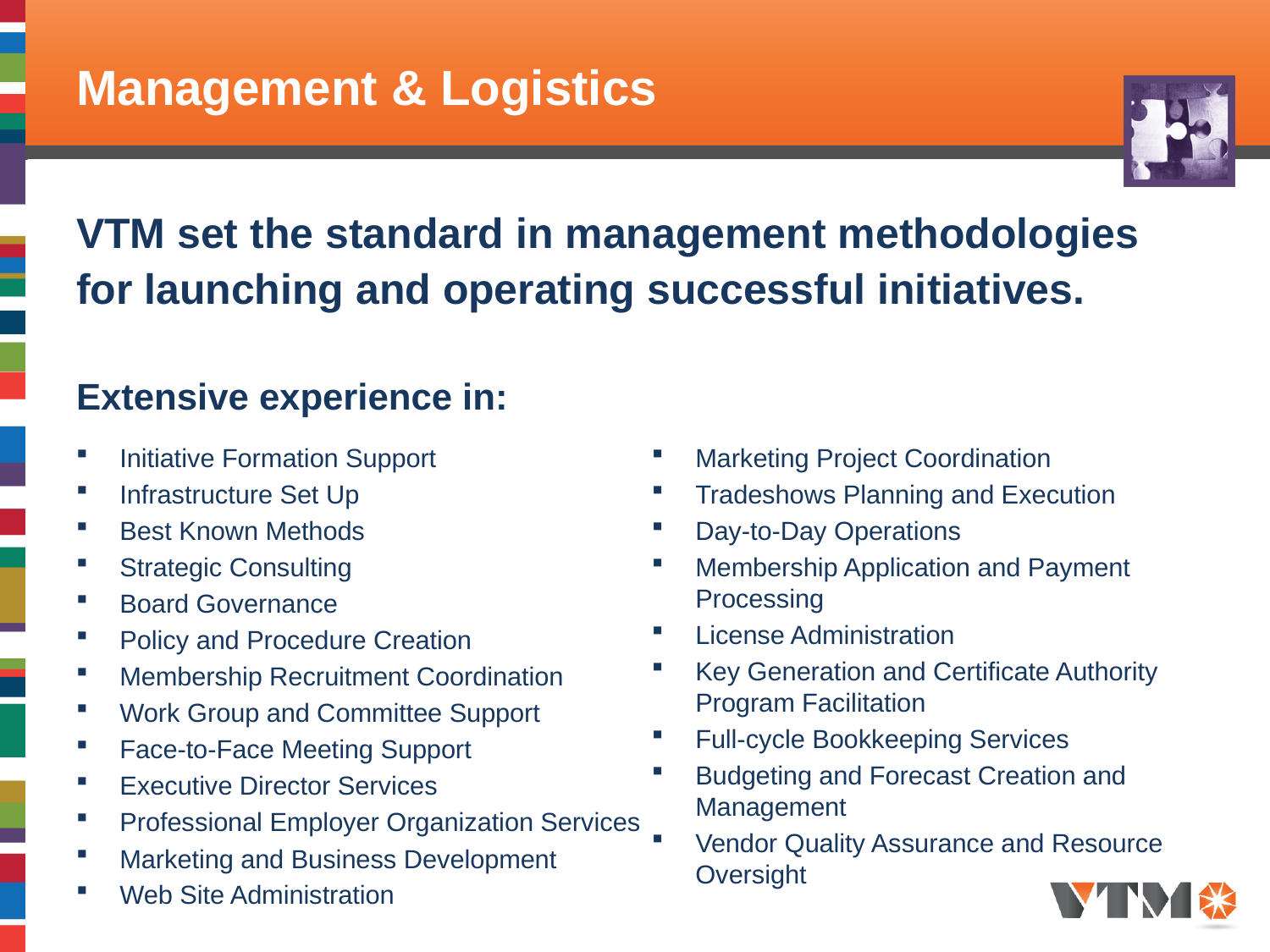

# Management & Logistics
VTM set the standard in management methodologies for launching and operating successful initiatives.

Extensive experience in:
Initiative Formation Support
Infrastructure Set Up
Best Known Methods
Strategic Consulting
Board Governance
Policy and Procedure Creation
Membership Recruitment Coordination
Work Group and Committee Support
Face-to-Face Meeting Support
Executive Director Services
Professional Employer Organization Services
Marketing and Business Development
Web Site Administration
Marketing Project Coordination
Tradeshows Planning and Execution
Day-to-Day Operations
Membership Application and Payment Processing
License Administration
Key Generation and Certificate Authority Program Facilitation
Full-cycle Bookkeeping Services
Budgeting and Forecast Creation and Management
Vendor Quality Assurance and Resource Oversight